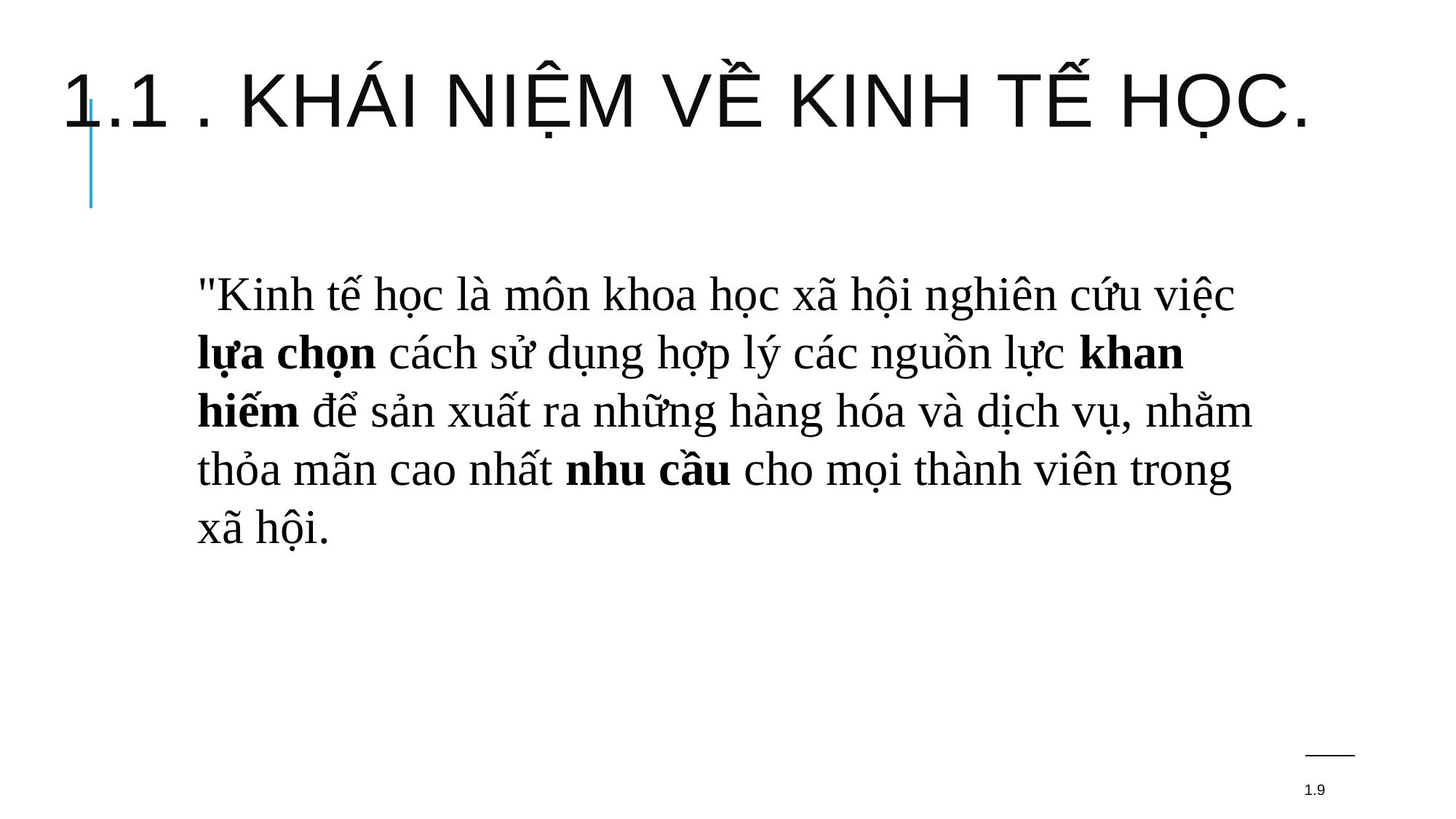

# 1.1 . Khái niệm về kinh tế học.
"Kinh tế học là môn khoa học xã hội nghiên cứu việc lựa chọn cách sử dụng hợp lý các nguồn lực khan hiếm để sản xuất ra những hàng hóa và dịch vụ, nhằm thỏa mãn cao nhất nhu cầu cho mọi thành viên trong xã hội.
1.9